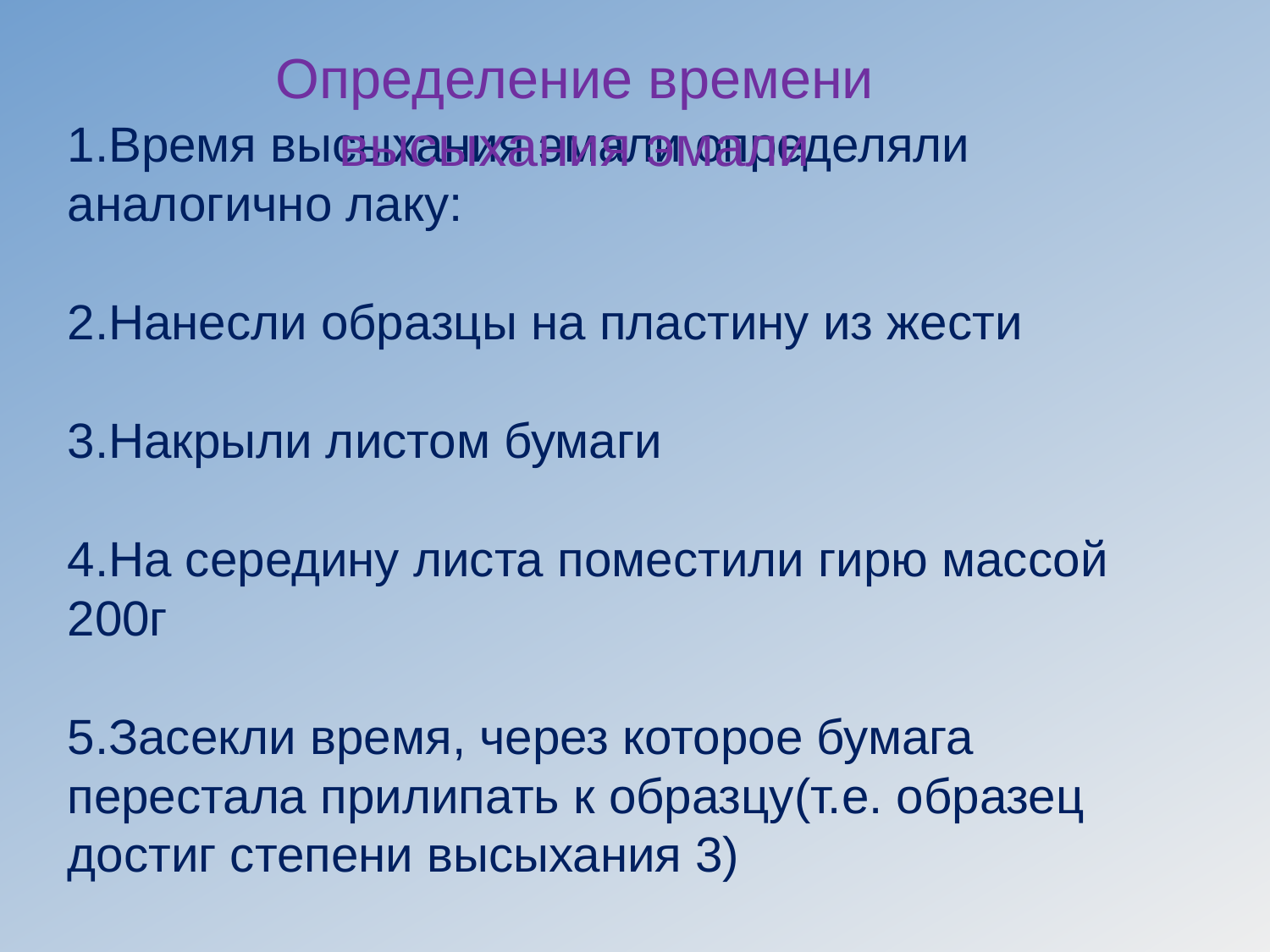

Определение времени высыхания эмали
1.Время высыхания эмали определяли аналогично лаку:

2.Нанесли образцы на пластину из жести

3.Накрыли листом бумаги

4.На середину листа поместили гирю массой 200г

5.Засекли время, через которое бумага перестала прилипать к образцу(т.е. образец достиг степени высыхания 3)